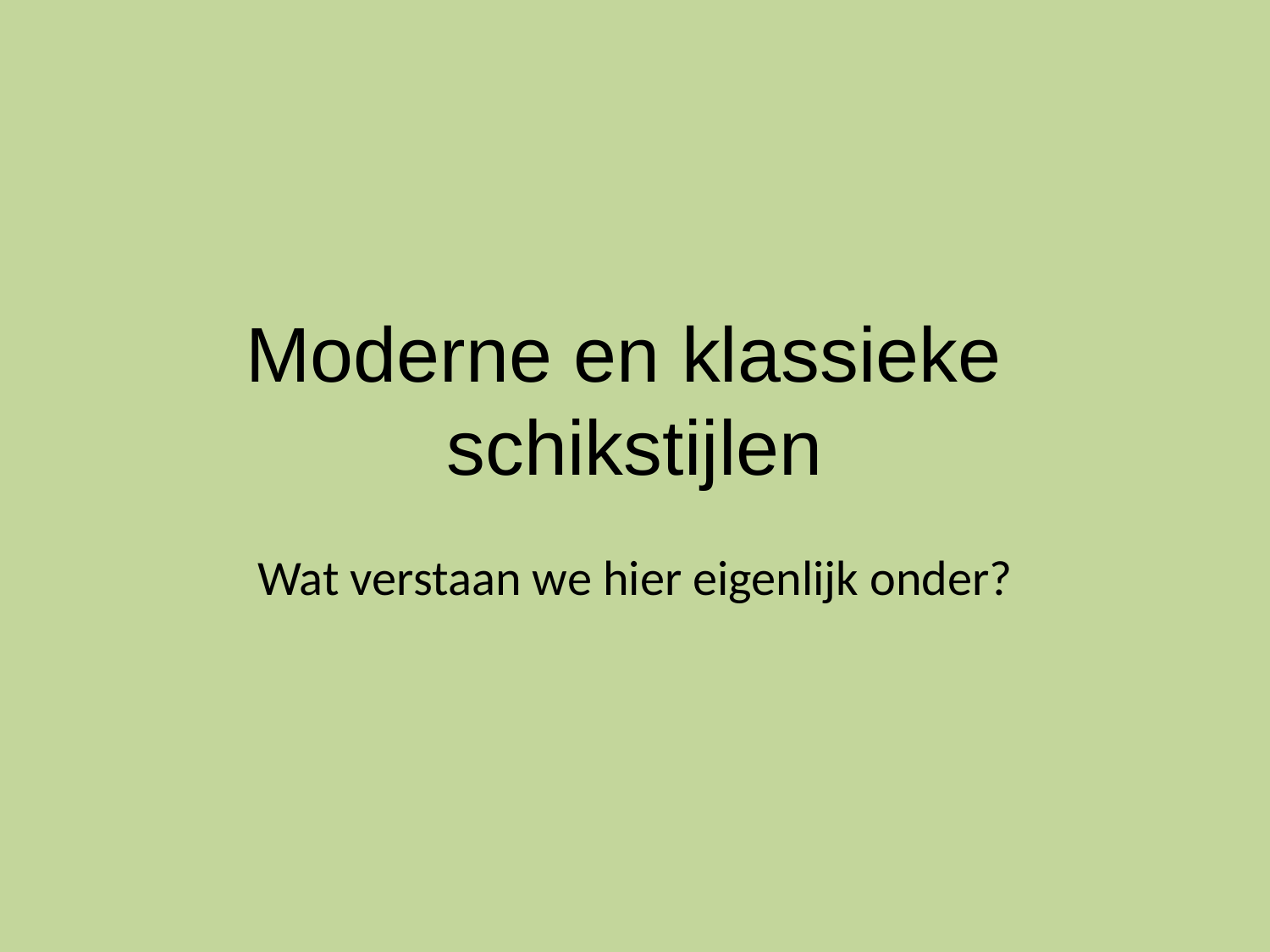

# Moderne en klassieke schikstijlen
Wat verstaan we hier eigenlijk onder?